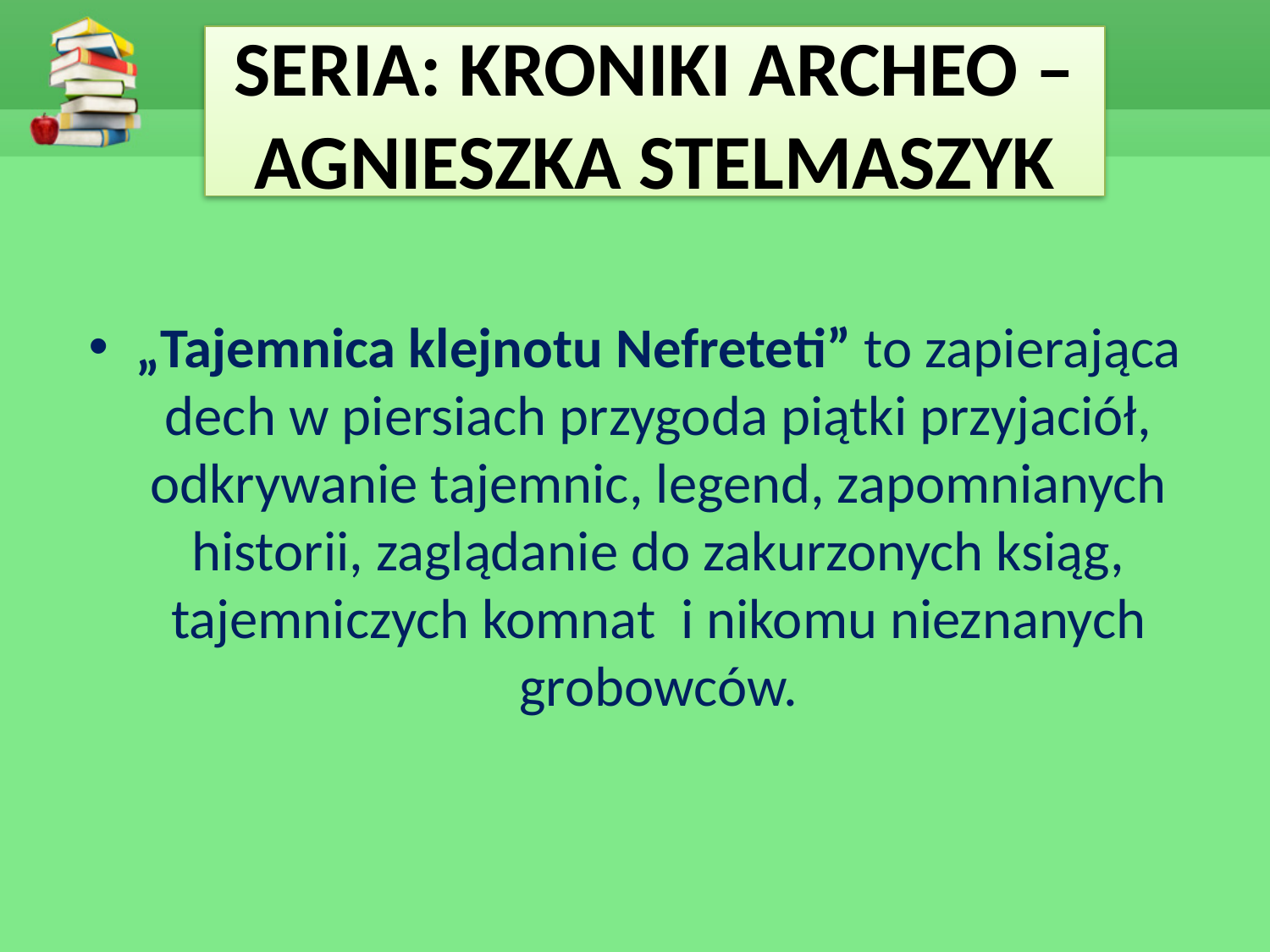

# SERIA: KRONIKI ARCHEO – AGNIESZKA STELMASZYK

„Tajemnica klejnotu Nefreteti” to zapierająca dech w piersiach przygoda piątki przyjaciół, odkrywanie tajemnic, legend, zapomnianych historii, zaglądanie do zakurzonych ksiąg, tajemniczych komnat  i nikomu nieznanych grobowców.